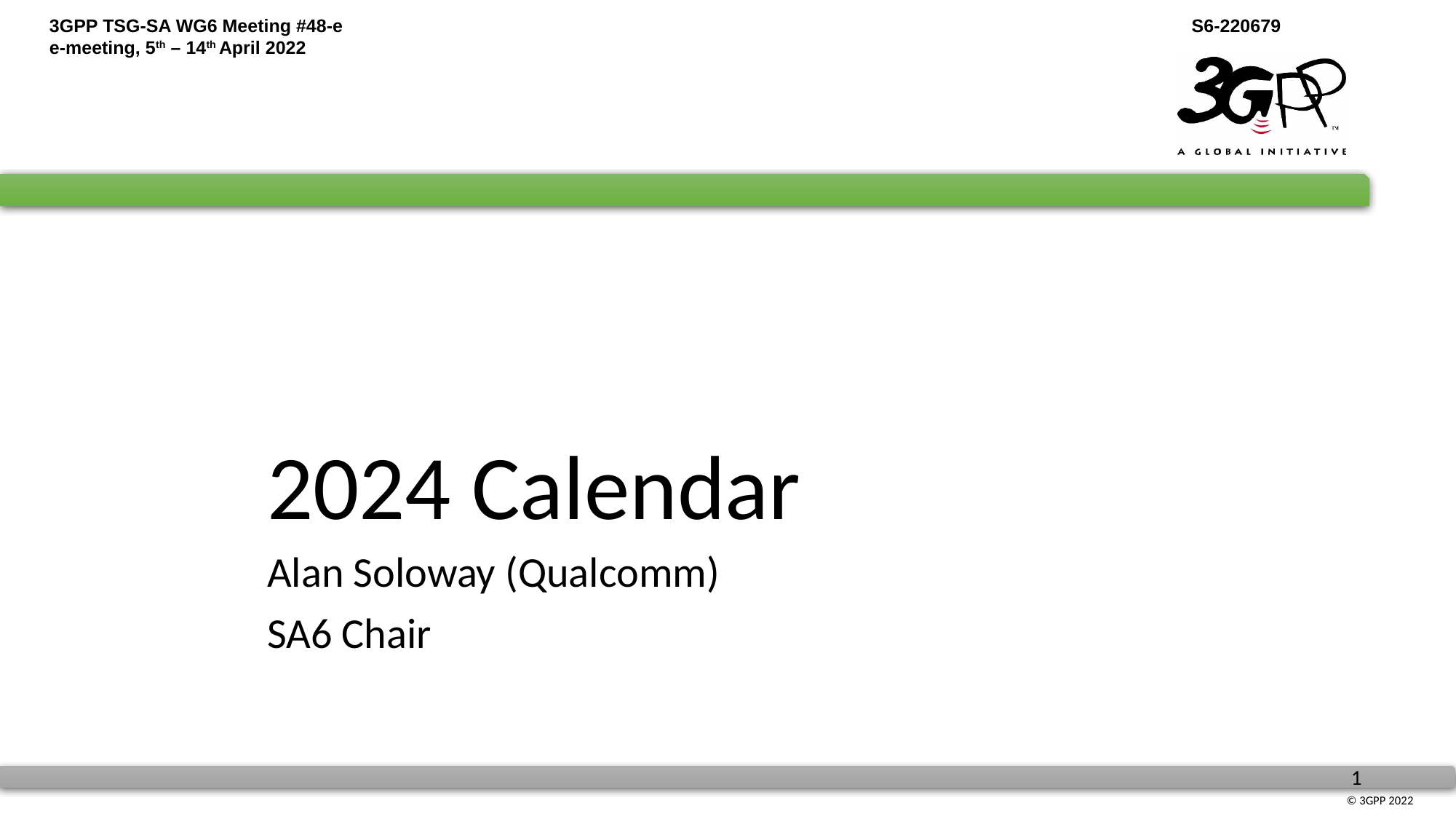

# 2024 Calendar
Alan Soloway (Qualcomm)
SA6 Chair